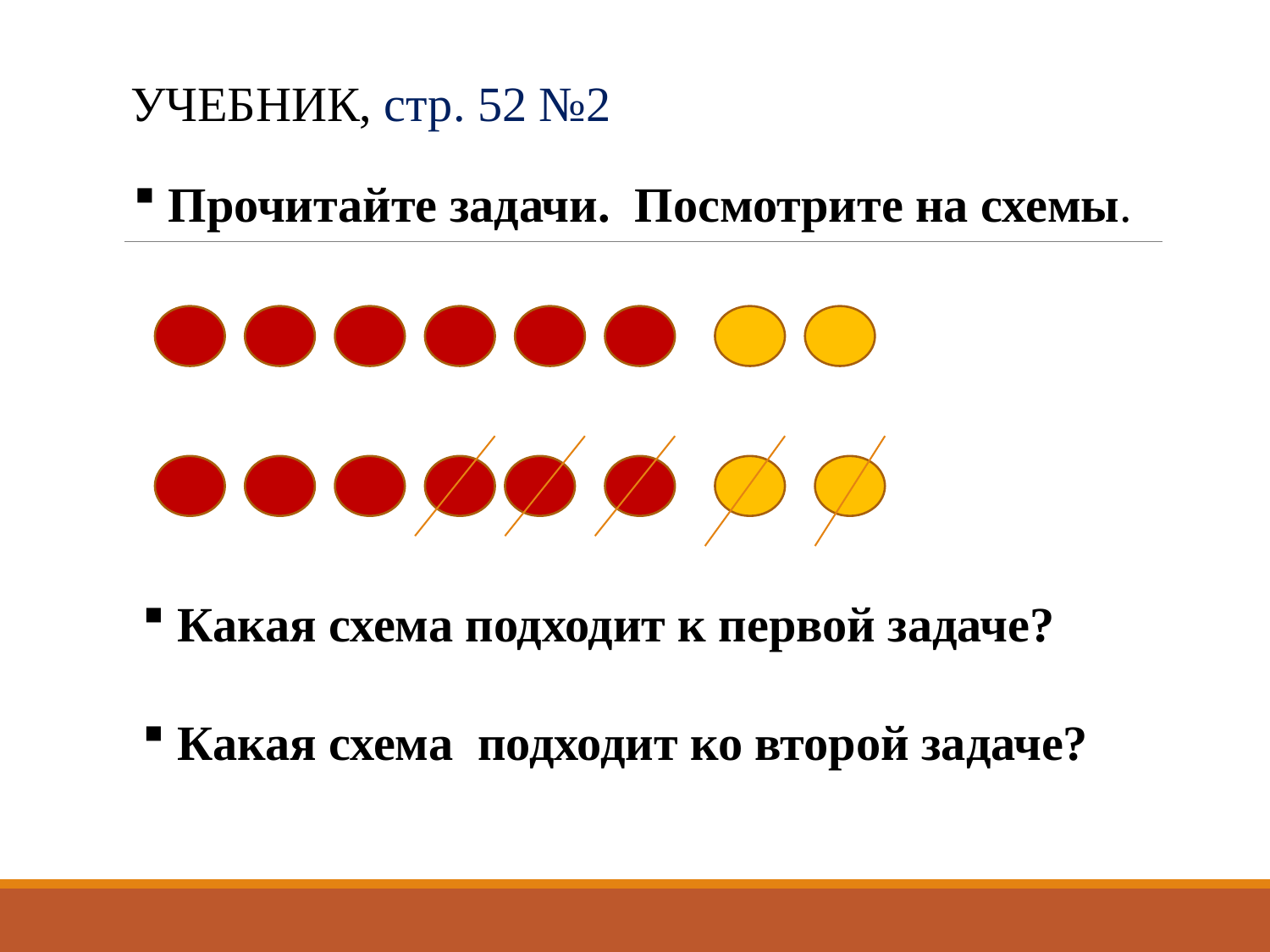

УЧЕБНИК, стр. 52 №2
 Прочитайте задачи.  Посмотрите на схемы.

 Какая схема подходит к первой задаче?

 Какая схема  подходит ко второй задаче?